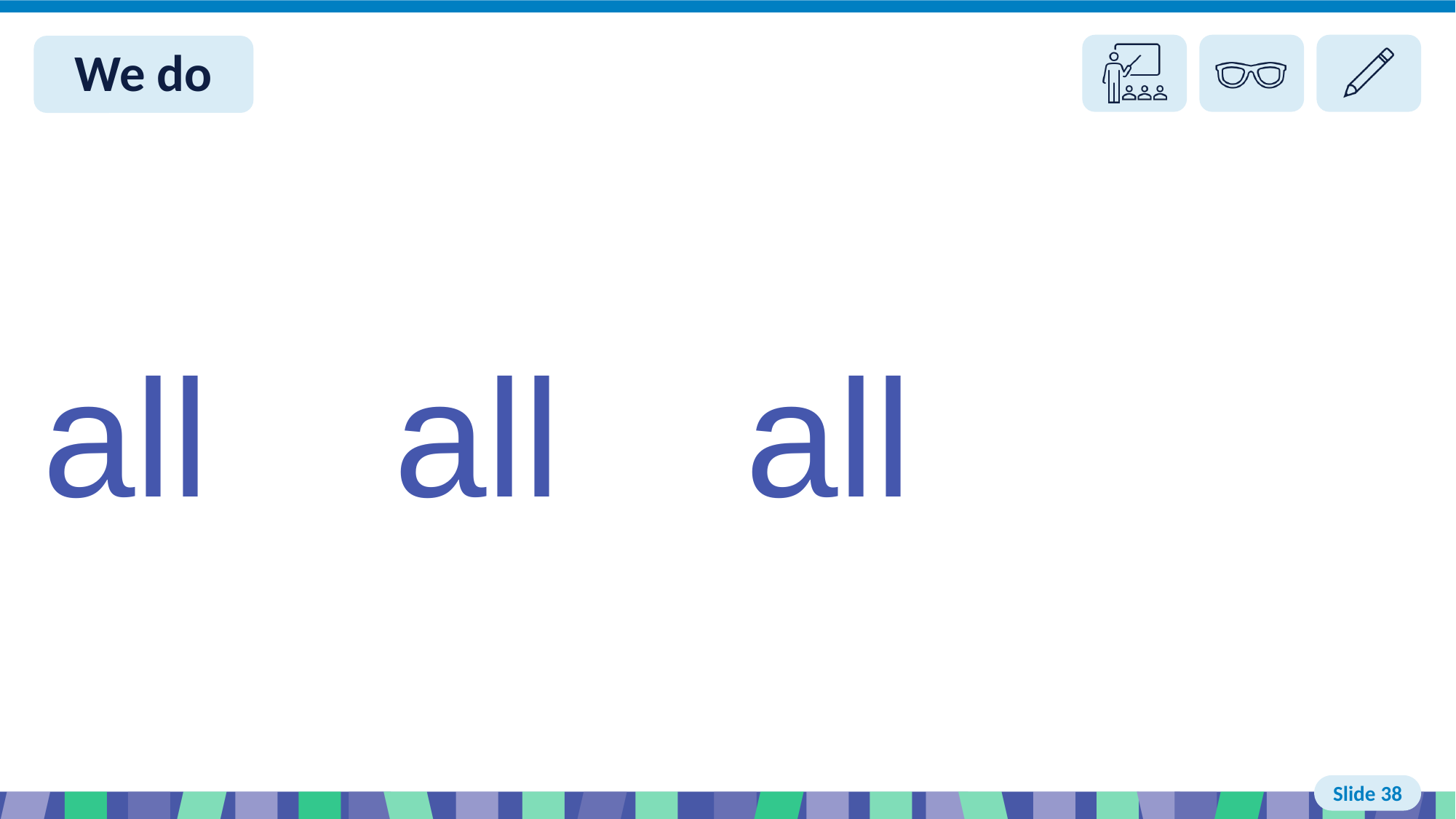

# Slide 38 We do
all    all    all